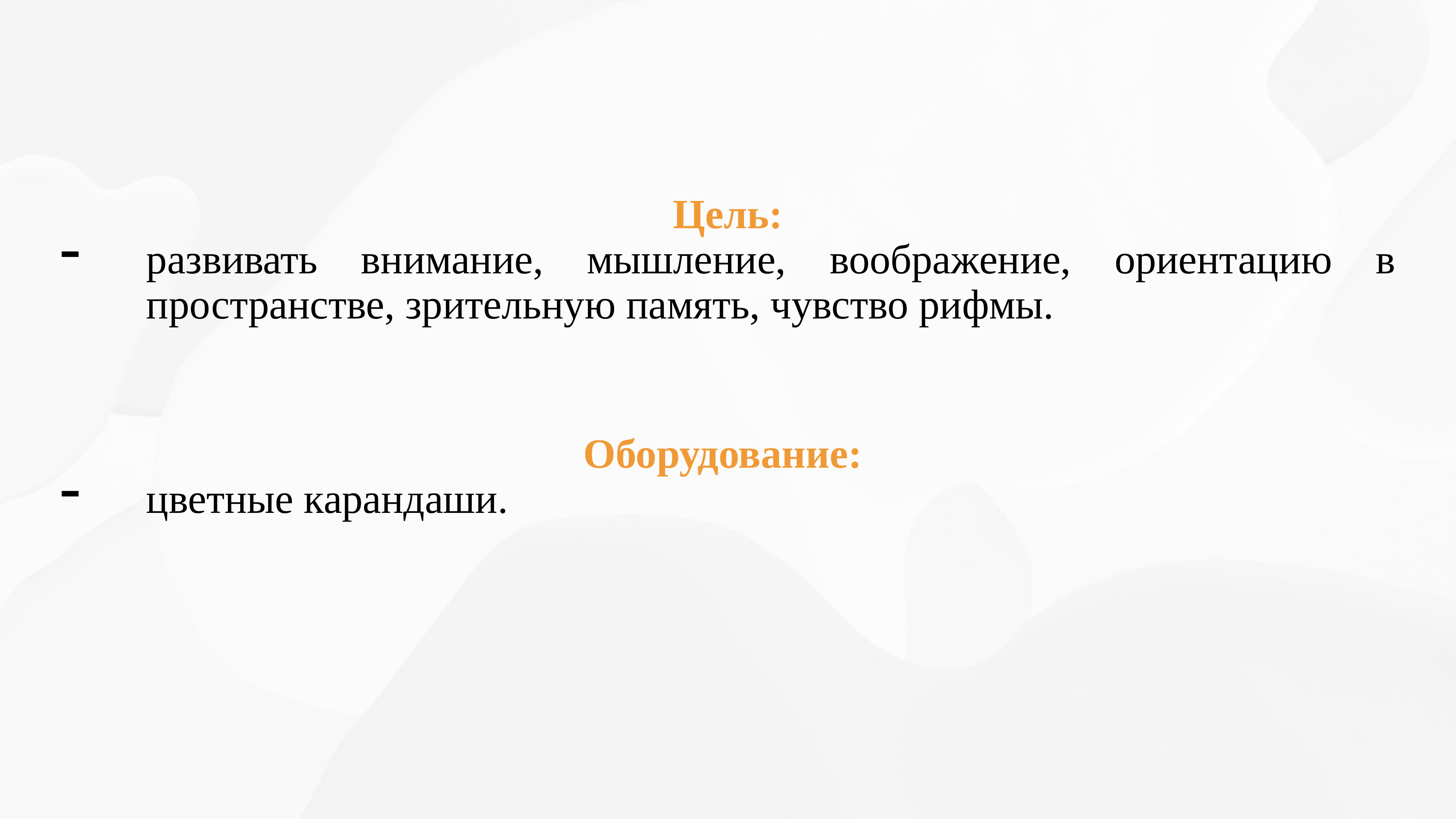

Цель:
развивать внимание, мышление, воображение, ориентацию в пространстве, зрительную память, чувство рифмы.
Оборудование:
цветные карандаши.